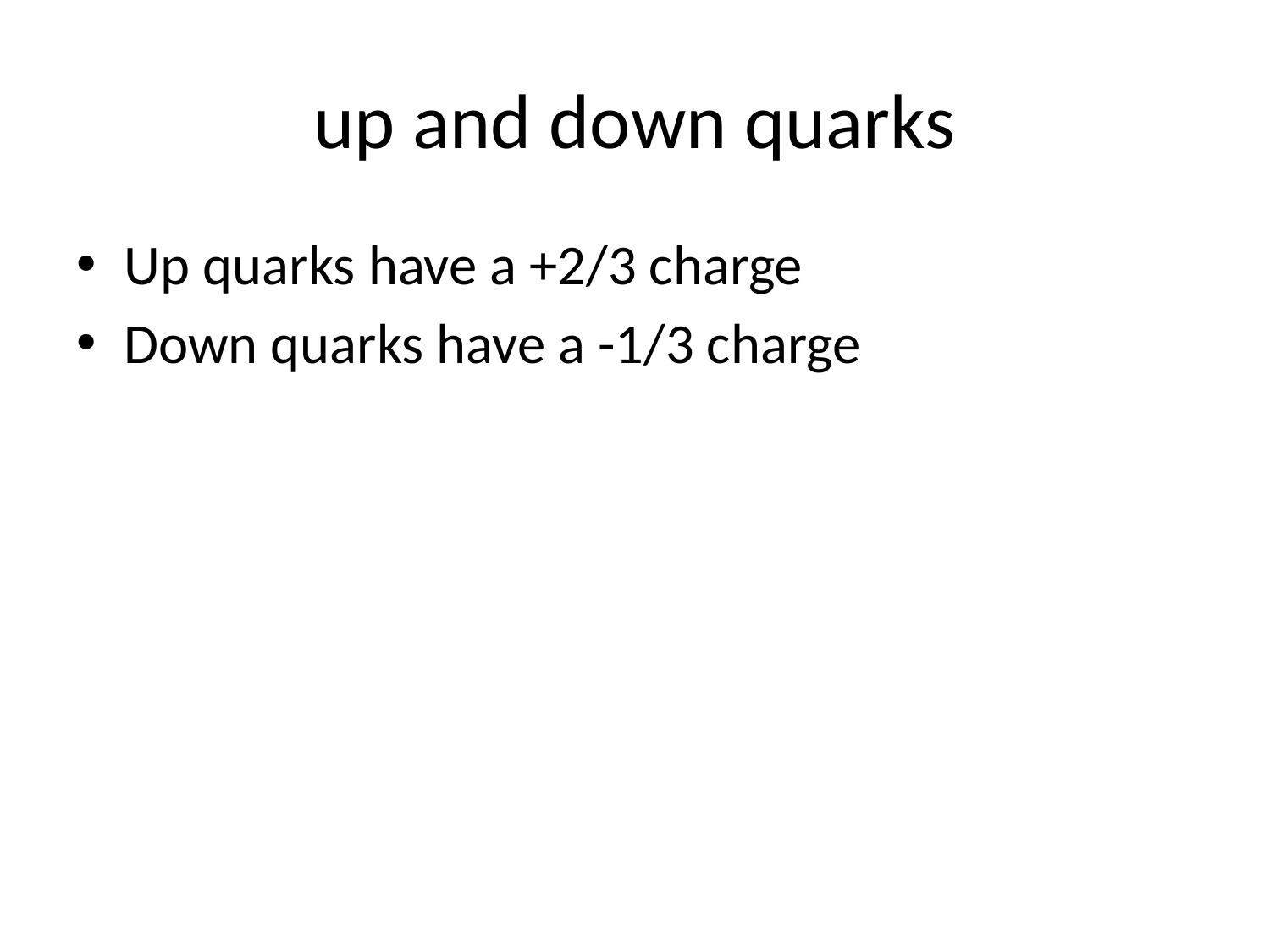

# up and down quarks
Up quarks have a +2/3 charge
Down quarks have a -1/3 charge